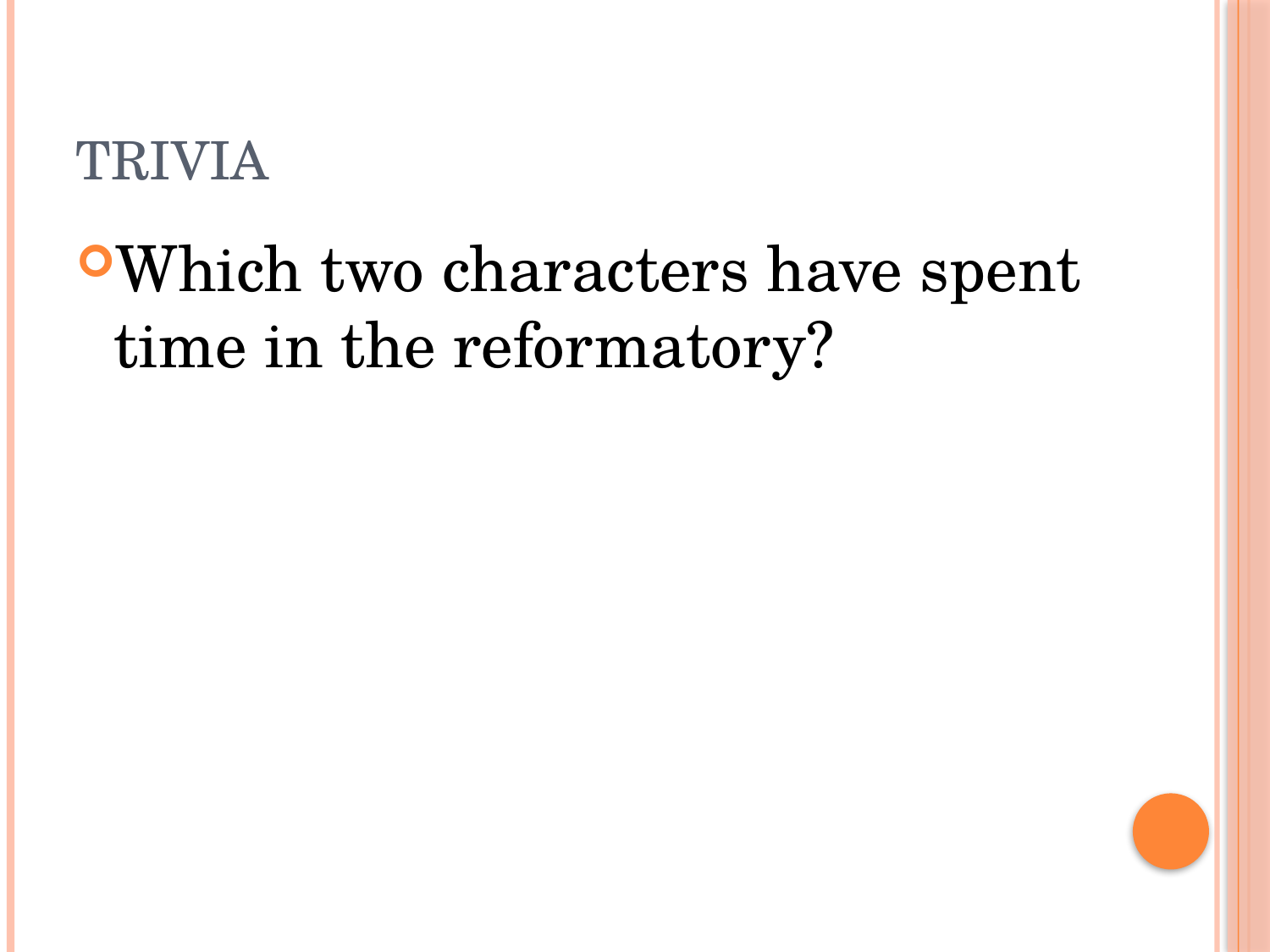

# Trivia
Which two characters have spent time in the reformatory?